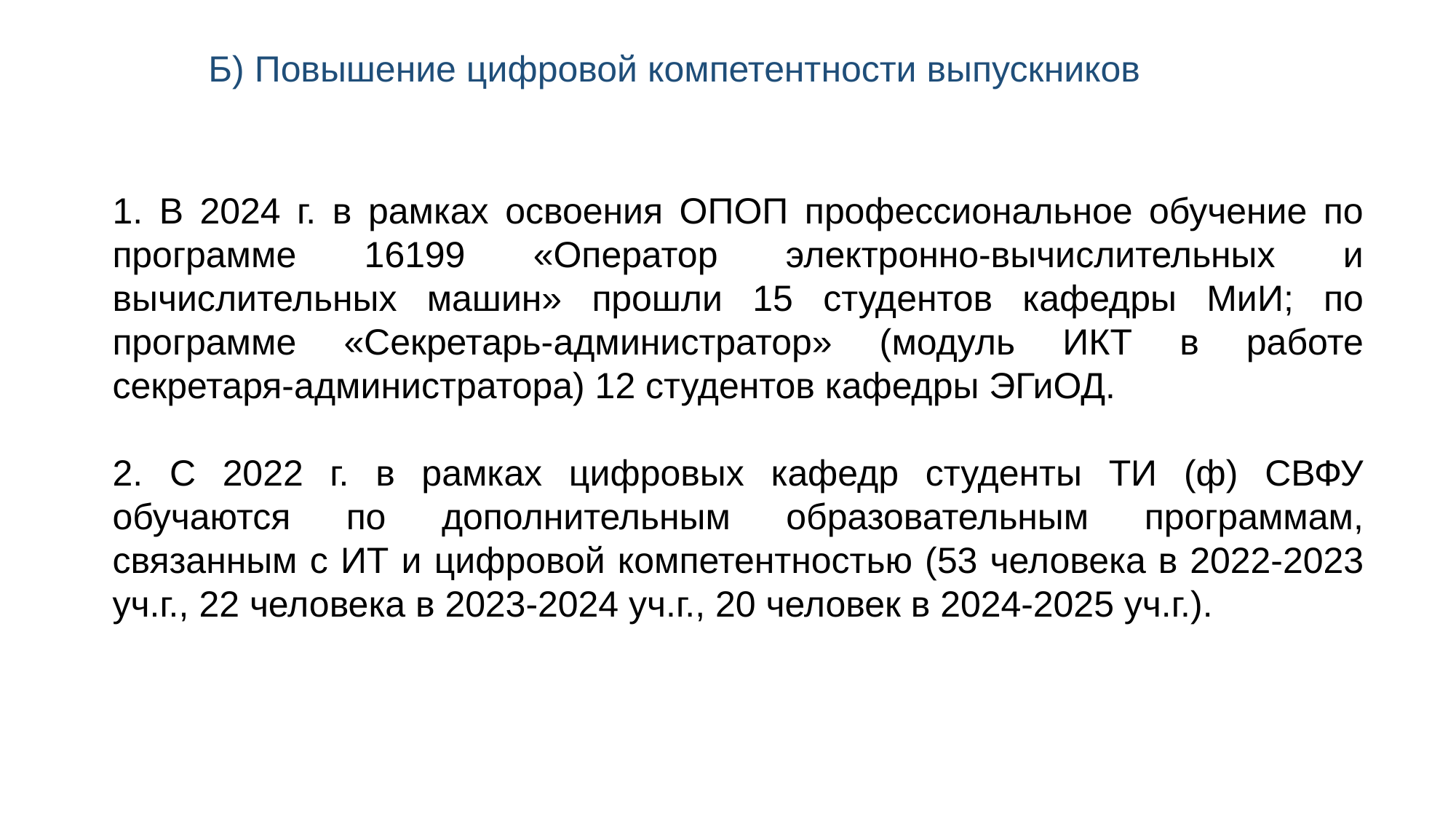

Б) Повышение цифровой компетентности выпускников
1. В 2024 г. в рамках освоения ОПОП профессиональное обучение по программе 16199 «Оператор электронно-вычислительных и вычислительных машин» прошли 15 студентов кафедры МиИ; по программе «Секретарь-администратор» (модуль ИКТ в работе секретаря-администратора) 12 студентов кафедры ЭГиОД.

2. С 2022 г. в рамках цифровых кафедр студенты ТИ (ф) СВФУ обучаются по дополнительным образовательным программам, связанным с ИТ и цифровой компетентностью (53 человека в 2022-2023 уч.г., 22 человека в 2023-2024 уч.г., 20 человек в 2024-2025 уч.г.).